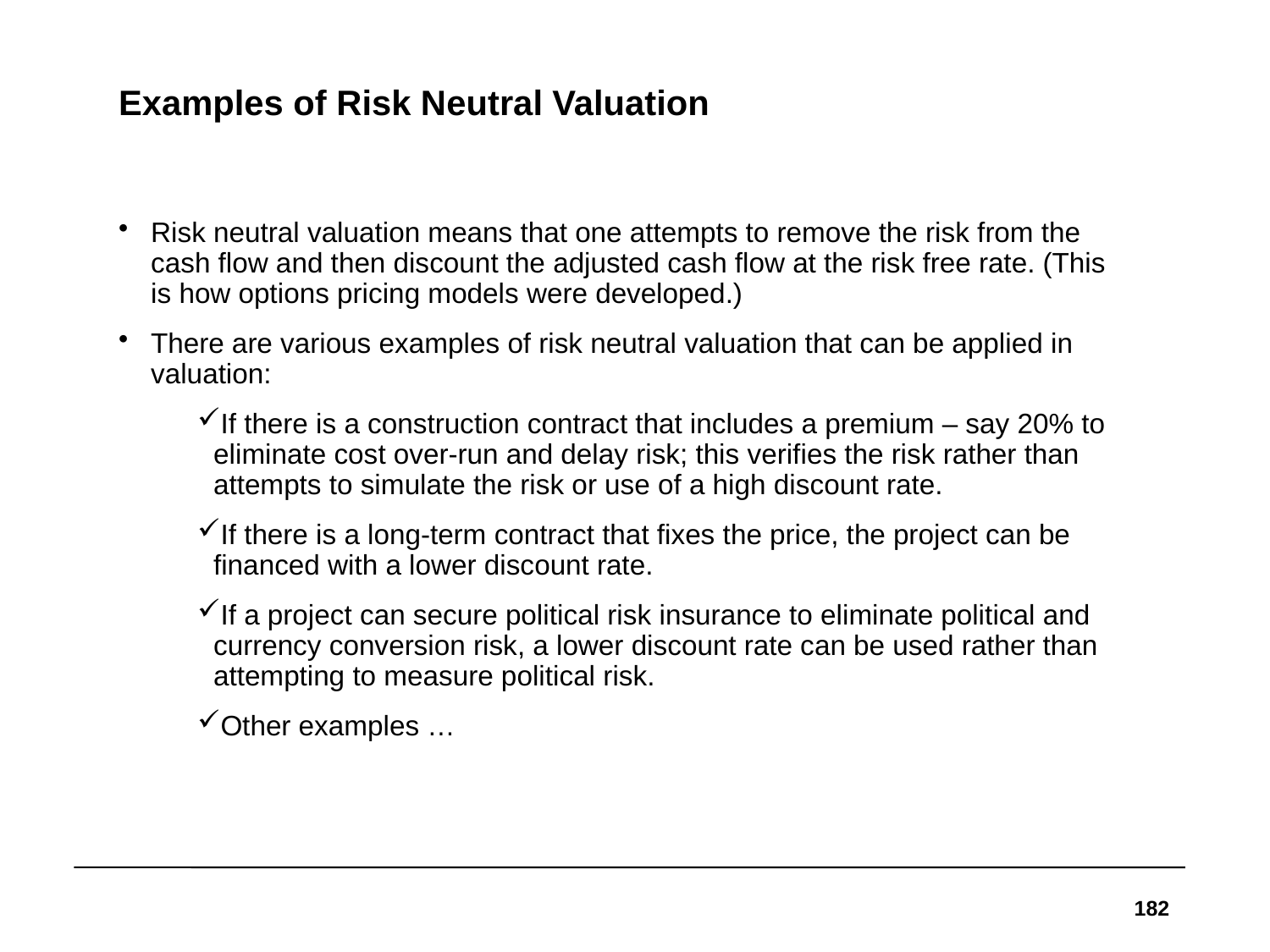

# Examples of Risk Neutral Valuation
Risk neutral valuation means that one attempts to remove the risk from the cash flow and then discount the adjusted cash flow at the risk free rate. (This is how options pricing models were developed.)
There are various examples of risk neutral valuation that can be applied in valuation:
If there is a construction contract that includes a premium – say 20% to eliminate cost over-run and delay risk; this verifies the risk rather than attempts to simulate the risk or use of a high discount rate.
If there is a long-term contract that fixes the price, the project can be financed with a lower discount rate.
If a project can secure political risk insurance to eliminate political and currency conversion risk, a lower discount rate can be used rather than attempting to measure political risk.
Other examples …